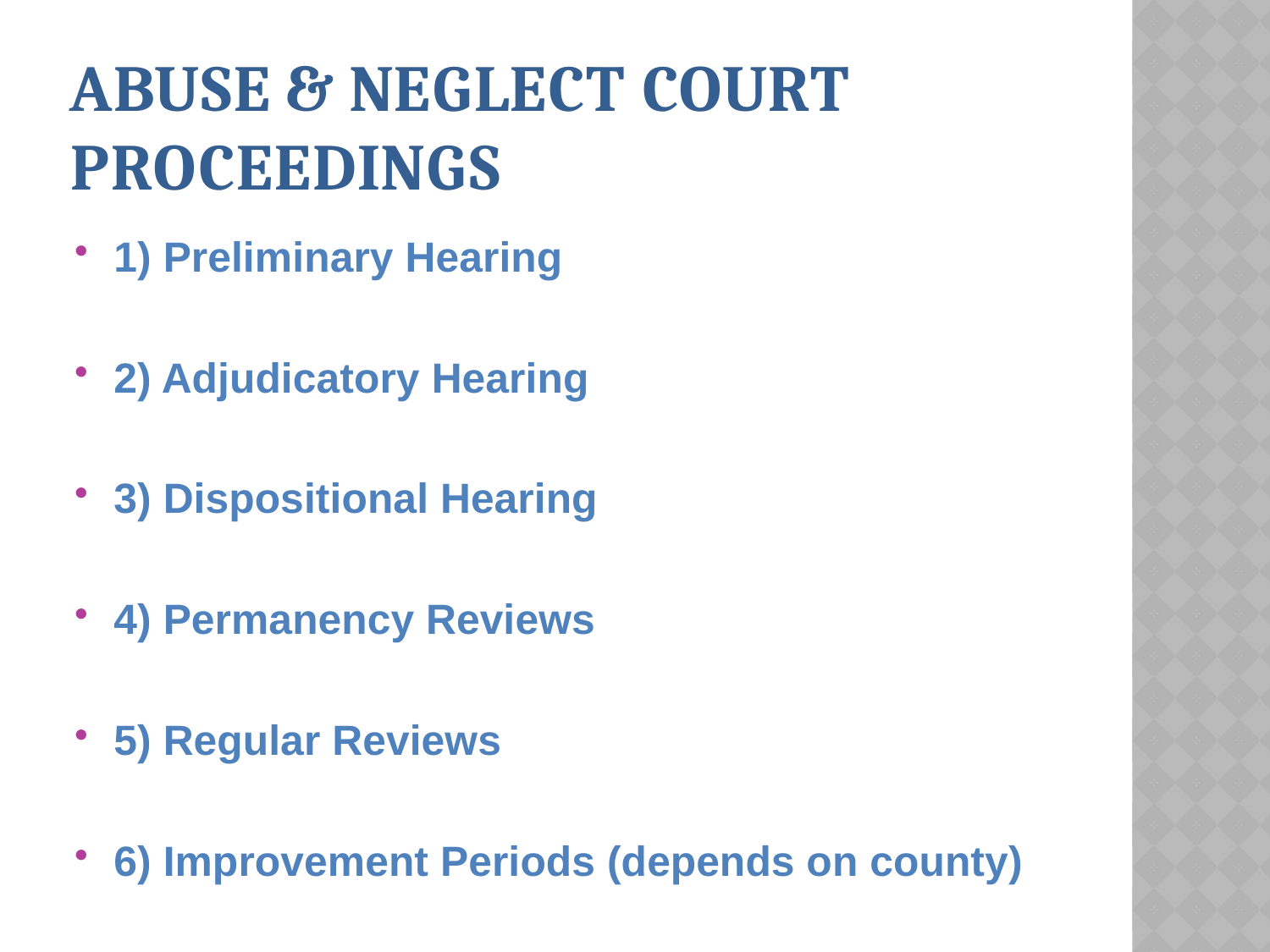

# Abuse & Neglect Court Proceedings
1) Preliminary Hearing

2) Adjudicatory Hearing

3) Dispositional Hearing

4) Permanency Reviews

5) Regular Reviews

6) Improvement Periods (depends on county)